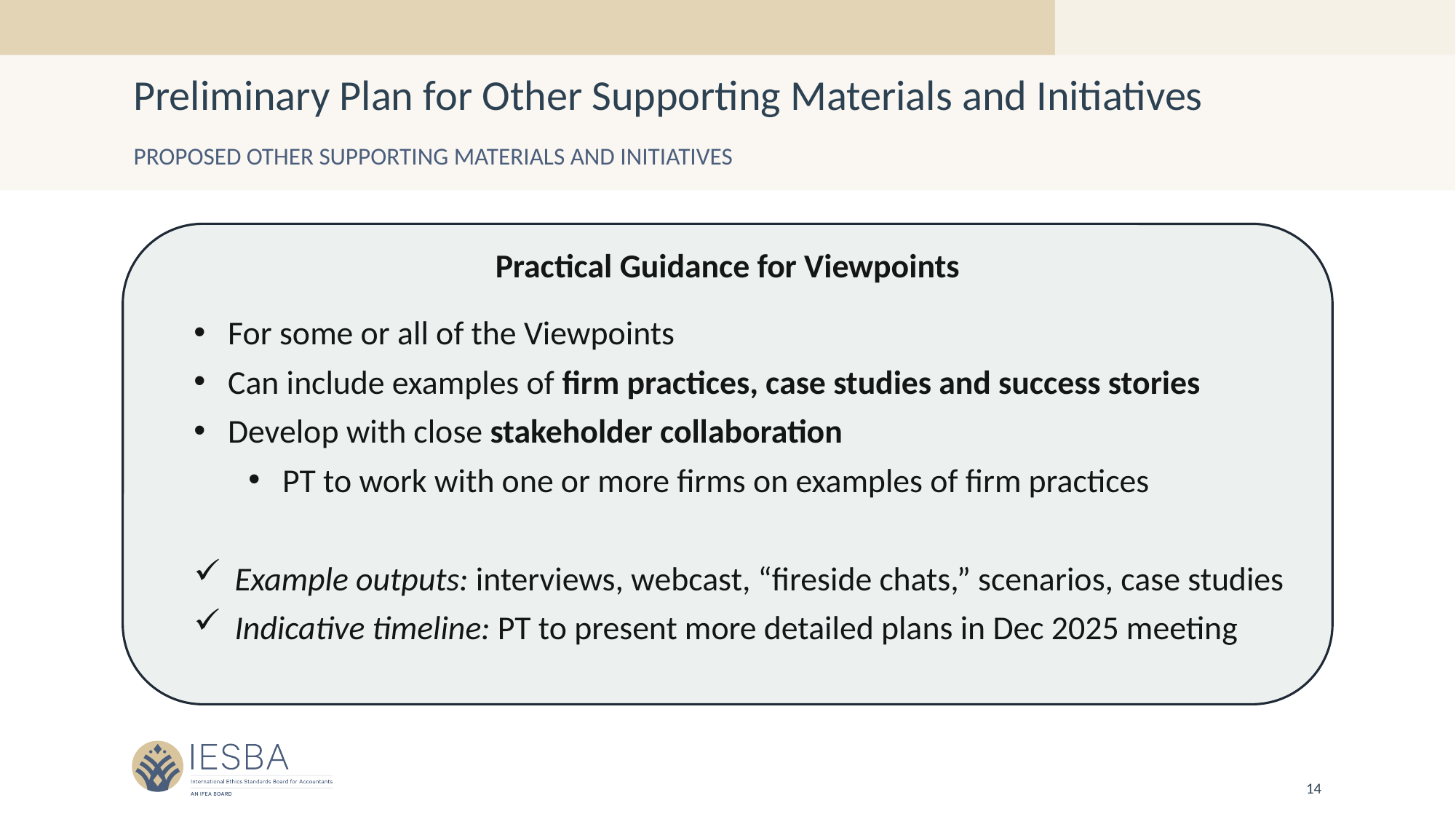

# Preliminary Plan for Other Supporting Materials and Initiatives
Proposed other supporting materials and initiatives

Practical Guidance for Viewpoints
For some or all of the Viewpoints
Can include examples of firm practices, case studies and success stories
Develop with close stakeholder collaboration
PT to work with one or more firms on examples of firm practices

Example outputs: interviews, webcast, “fireside chats,” scenarios, case studies
Indicative timeline: PT to present more detailed plans in Dec 2025 meeting
14